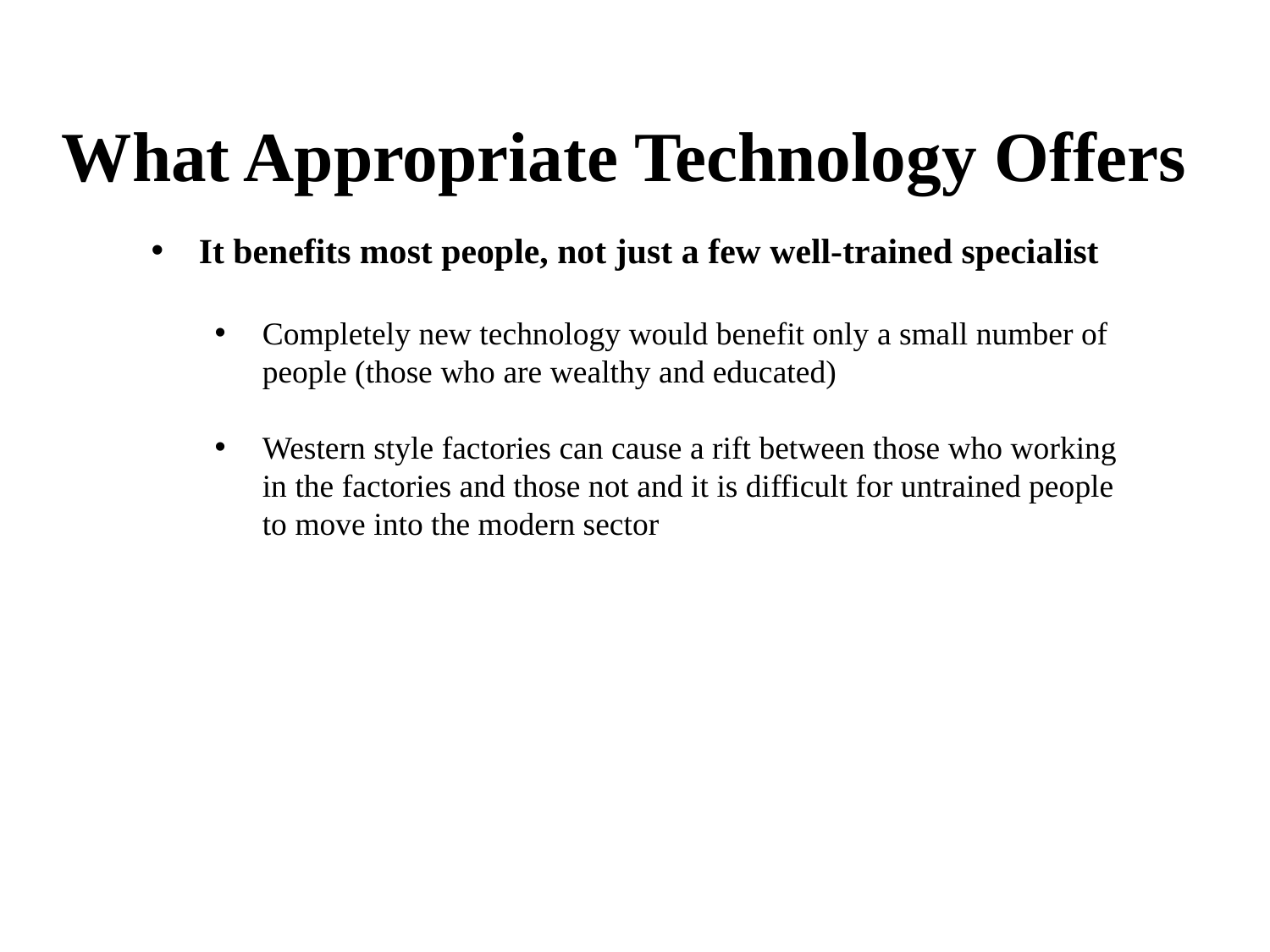

# What Appropriate Technology Offers
It benefits most people, not just a few well-trained specialist

Completely new technology would benefit only a small number of people (those who are wealthy and educated)

Western style factories can cause a rift between those who working in the factories and those not and it is difficult for untrained people to move into the modern sector